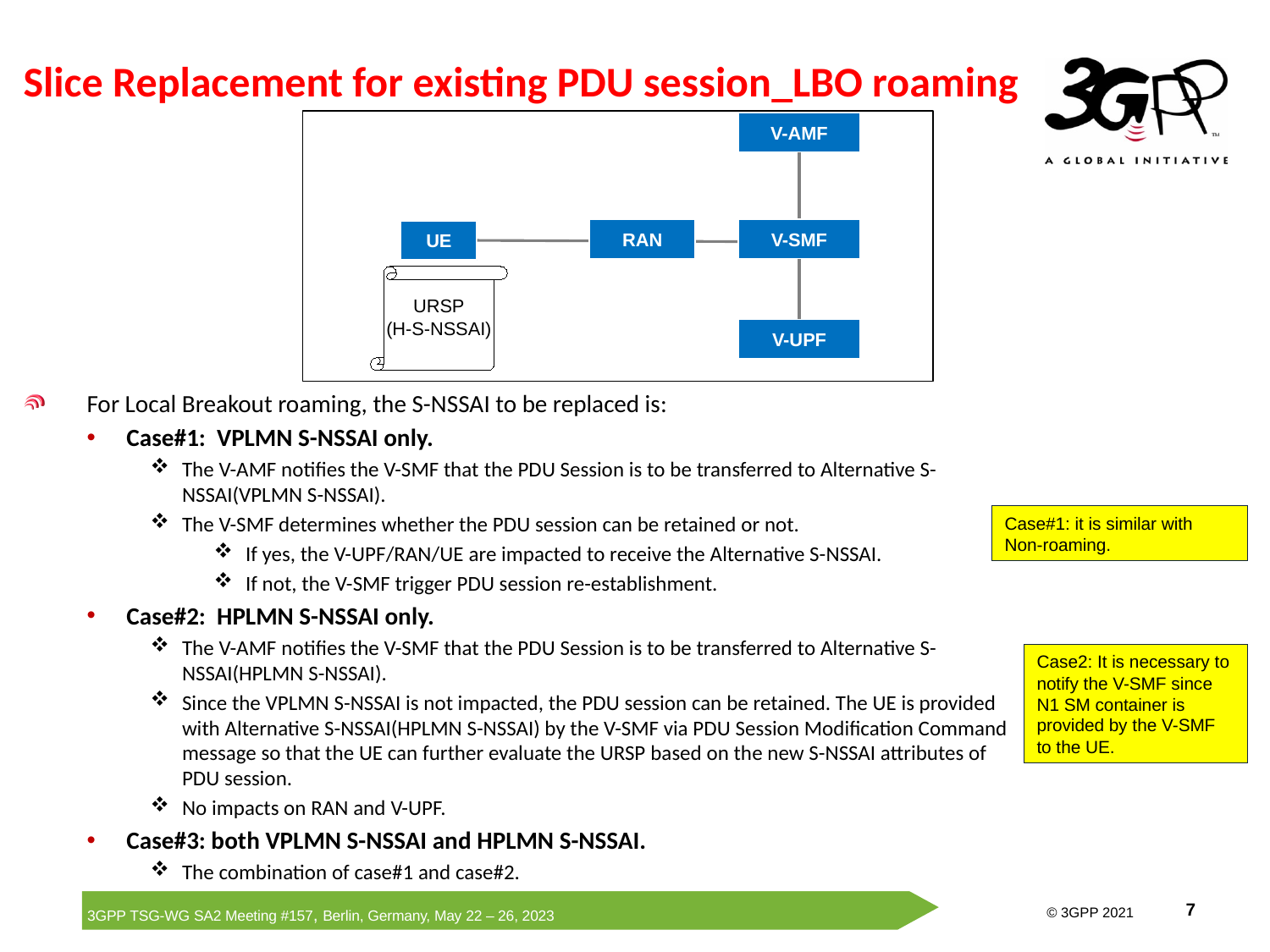

# Slice Replacement for existing PDU session_LBO roaming

V-AMF
RAN
V-SMF
UE

URSP
(H-S-NSSAI)
V-UPF
For Local Breakout roaming, the S-NSSAI to be replaced is:
Case#1:  VPLMN S-NSSAI only.
The V-AMF notifies the V-SMF that the PDU Session is to be transferred to Alternative S-NSSAI(VPLMN S-NSSAI).
The V-SMF determines whether the PDU session can be retained or not.
If yes, the V-UPF/RAN/UE are impacted to receive the Alternative S-NSSAI.
If not, the V-SMF trigger PDU session re-establishment.
Case#2:  HPLMN S-NSSAI only.
The V-AMF notifies the V-SMF that the PDU Session is to be transferred to Alternative S-NSSAI(HPLMN S-NSSAI).
Since the VPLMN S-NSSAI is not impacted, the PDU session can be retained. The UE is provided with Alternative S-NSSAI(HPLMN S-NSSAI) by the V-SMF via PDU Session Modification Command message so that the UE can further evaluate the URSP based on the new S-NSSAI attributes of PDU session.
No impacts on RAN and V-UPF.
Case#3: both VPLMN S-NSSAI and HPLMN S-NSSAI.
The combination of case#1 and case#2.

Case#1: it is similar with Non-roaming.
Case2: It is necessary to notify the V-SMF since N1 SM container is provided by the V-SMF to the UE.